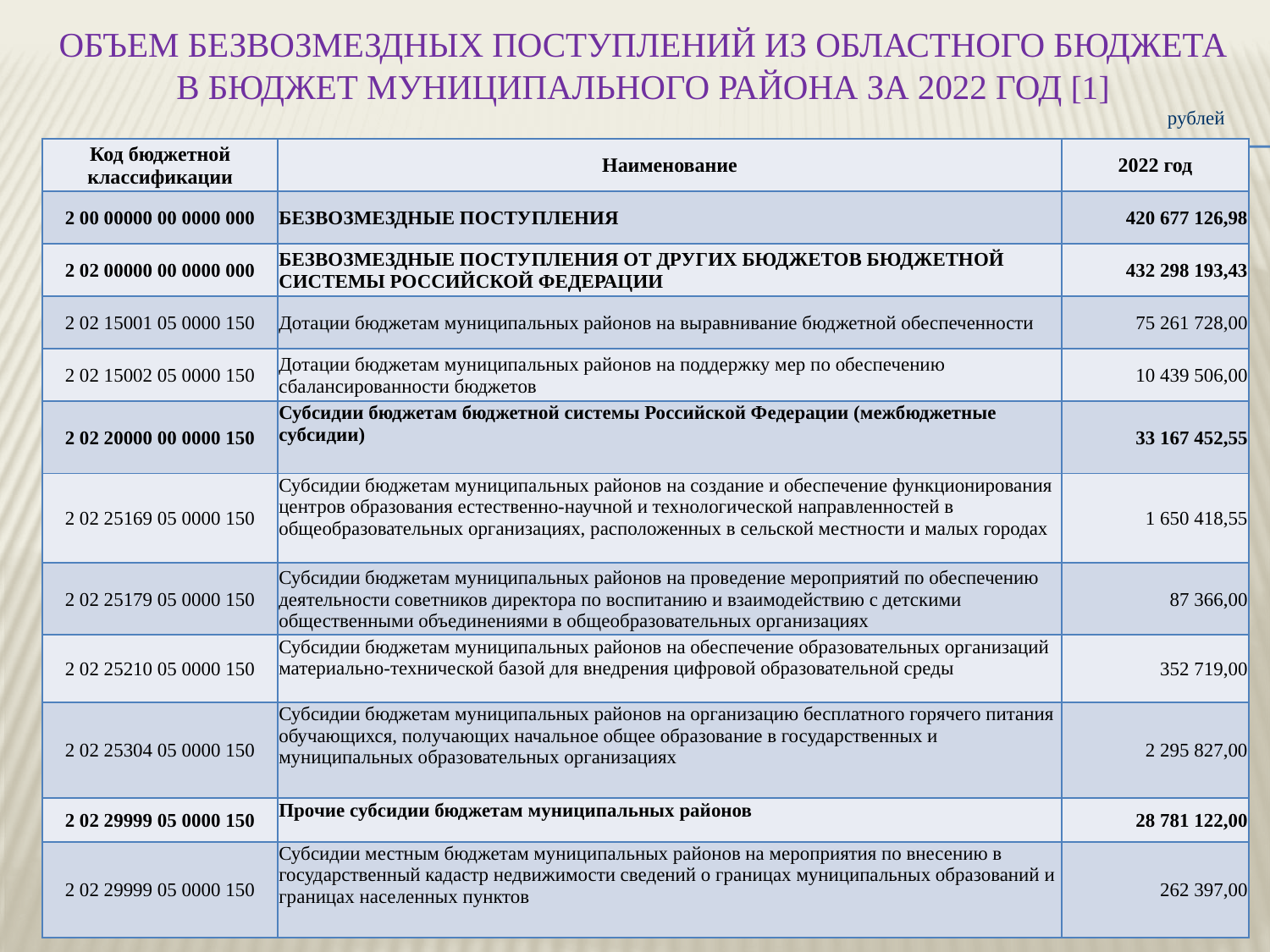

# ОБЪЕМ БЕЗВОЗМЕЗДНЫХ ПОСТУПЛЕНИЙ ИЗ ОБЛАСТНОГО БЮДЖЕТА В БЮДЖЕТ МУНИЦИПАЛЬНОГО РАЙОНА ЗА 2022 ГОД [1]
рублей
| Код бюджетной классификации | Наименование | 2022 год |
| --- | --- | --- |
| 2 00 00000 00 0000 000 | БЕЗВОЗМЕЗДНЫЕ ПОСТУПЛЕНИЯ | 420 677 126,98 |
| 2 02 00000 00 0000 000 | БЕЗВОЗМЕЗДНЫЕ ПОСТУПЛЕНИЯ ОТ ДРУГИХ БЮДЖЕТОВ БЮДЖЕТНОЙ СИСТЕМЫ РОССИЙСКОЙ ФЕДЕРАЦИИ | 432 298 193,43 |
| 2 02 15001 05 0000 150 | Дотации бюджетам муниципальных районов на выравнивание бюджетной обеспеченности | 75 261 728,00 |
| 2 02 15002 05 0000 150 | Дотации бюджетам муниципальных районов на поддержку мер по обеспечению сбалансированности бюджетов | 10 439 506,00 |
| 2 02 20000 00 0000 150 | Субсидии бюджетам бюджетной системы Российской Федерации (межбюджетные субсидии) | 33 167 452,55 |
| 2 02 25169 05 0000 150 | Субсидии бюджетам муниципальных районов на создание и обеспечение функционирования центров образования естественно-научной и технологической направленностей в общеобразовательных организациях, расположенных в сельской местности и малых городах | 1 650 418,55 |
| 2 02 25179 05 0000 150 | Субсидии бюджетам муниципальных районов на проведение мероприятий по обеспечению деятельности советников директора по воспитанию и взаимодействию с детскими общественными объединениями в общеобразовательных организациях | 87 366,00 |
| 2 02 25210 05 0000 150 | Субсидии бюджетам муниципальных районов на обеспечение образовательных организаций материально-технической базой для внедрения цифровой образовательной среды | 352 719,00 |
| 2 02 25304 05 0000 150 | Субсидии бюджетам муниципальных районов на организацию бесплатного горячего питания обучающихся, получающих начальное общее образование в государственных и муниципальных образовательных организациях | 2 295 827,00 |
| 2 02 29999 05 0000 150 | Прочие субсидии бюджетам муниципальных районов | 28 781 122,00 |
| 2 02 29999 05 0000 150 | Субсидии местным бюджетам муниципальных районов на мероприятия по внесению в государственный кадастр недвижимости сведений о границах муниципальных образований и границах населенных пунктов | 262 397,00 |